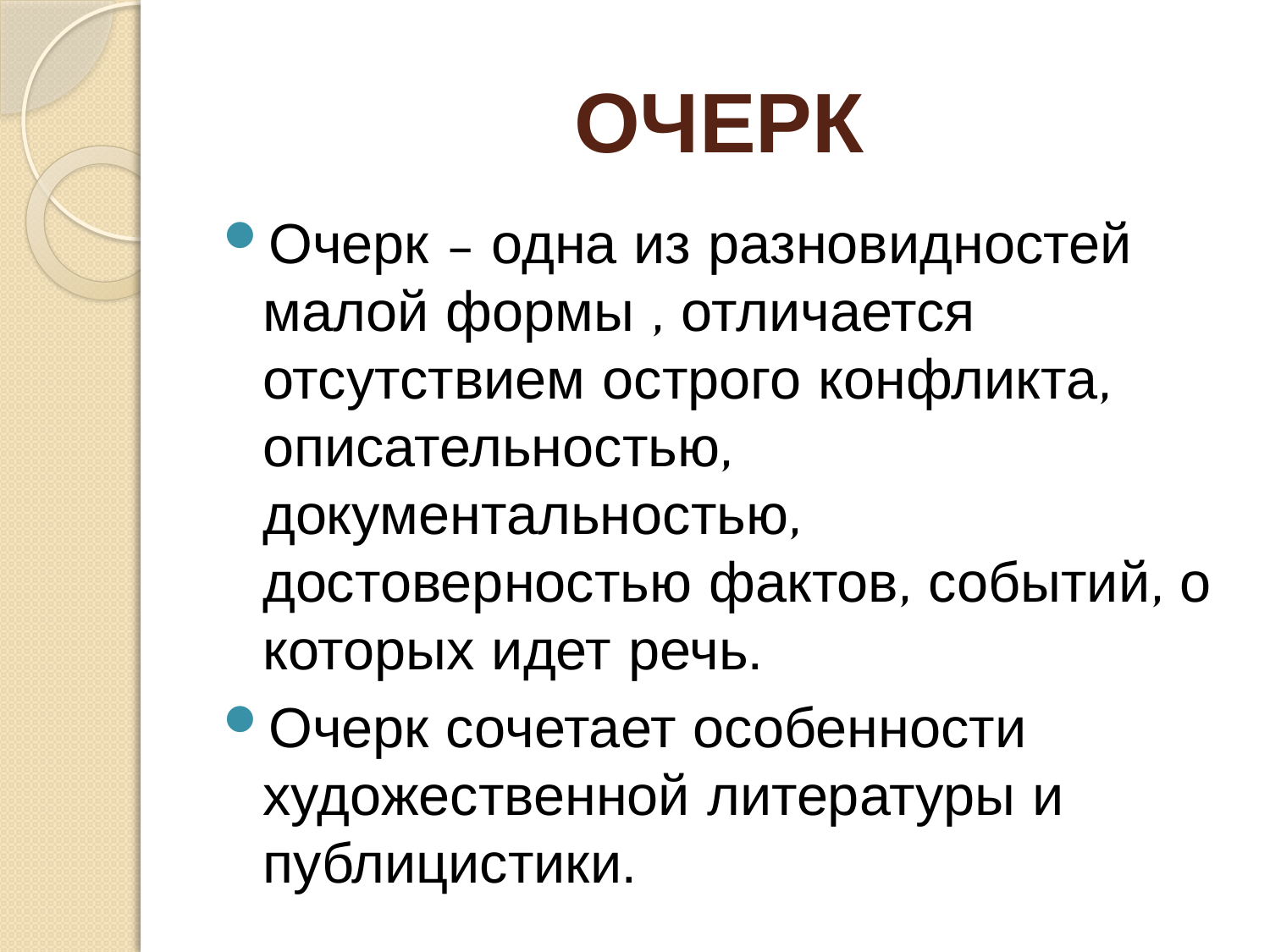

# ОЧЕРК
Очерк – одна из разновидностей малой формы , отличается отсутствием острого конфликта, описательностью, документальностью, достоверностью фактов, событий, о которых идет речь.
Очерк сочетает особенности художественной литературы и публицистики.